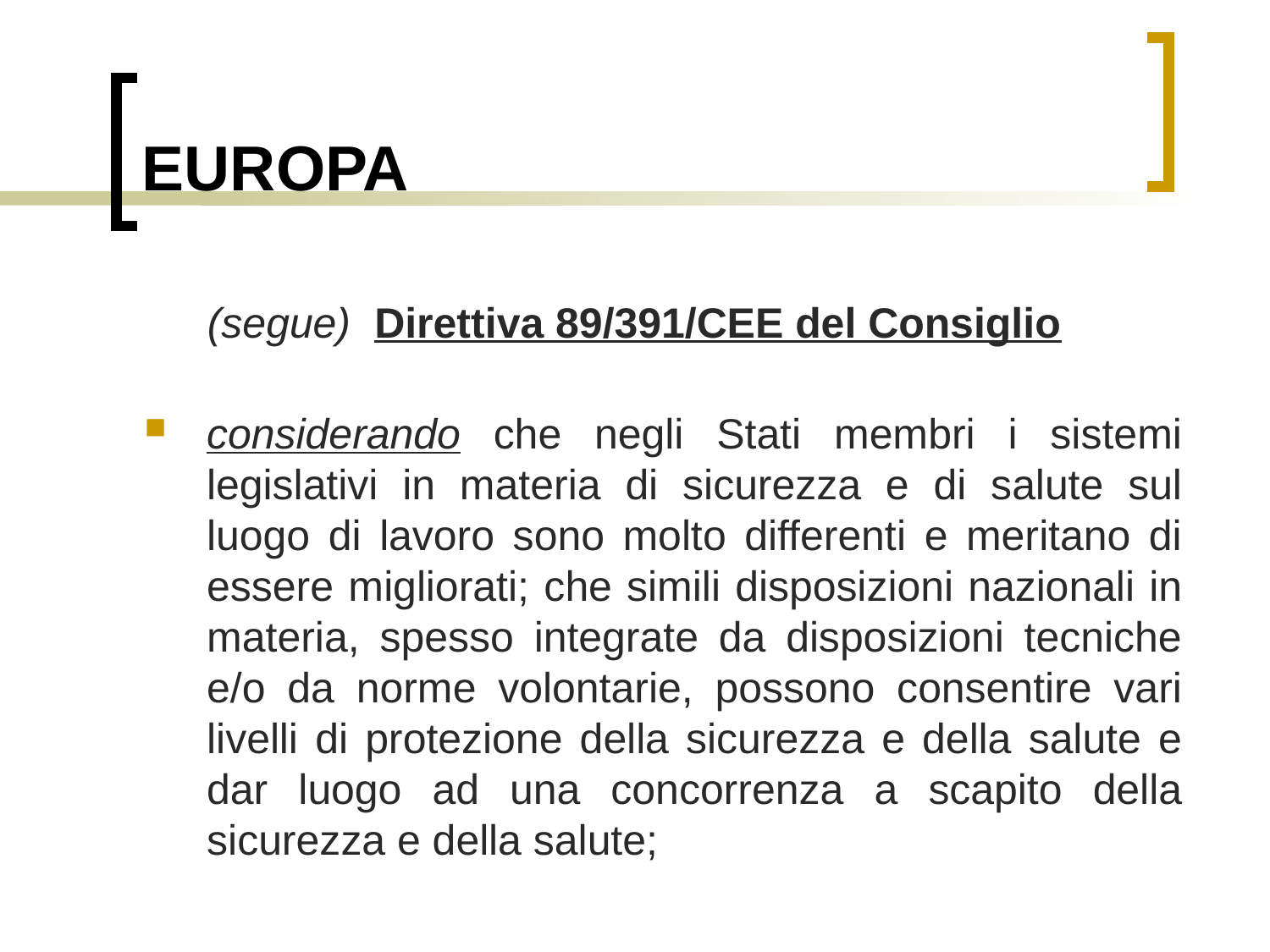

# EUROPA
    (segue)  Direttiva 89/391/CEE del Consiglio

considerando che negli Stati membri i sistemi legislativi in materia di sicurezza e di salute sul luogo di lavoro sono molto differenti e meritano di essere migliorati; che simili disposizioni nazionali in materia, spesso integrate da disposizioni tecniche e/o da norme volontarie, possono consentire vari livelli di protezione della sicurezza e della salute e dar luogo ad una concorrenza a scapito della sicurezza e della salute;